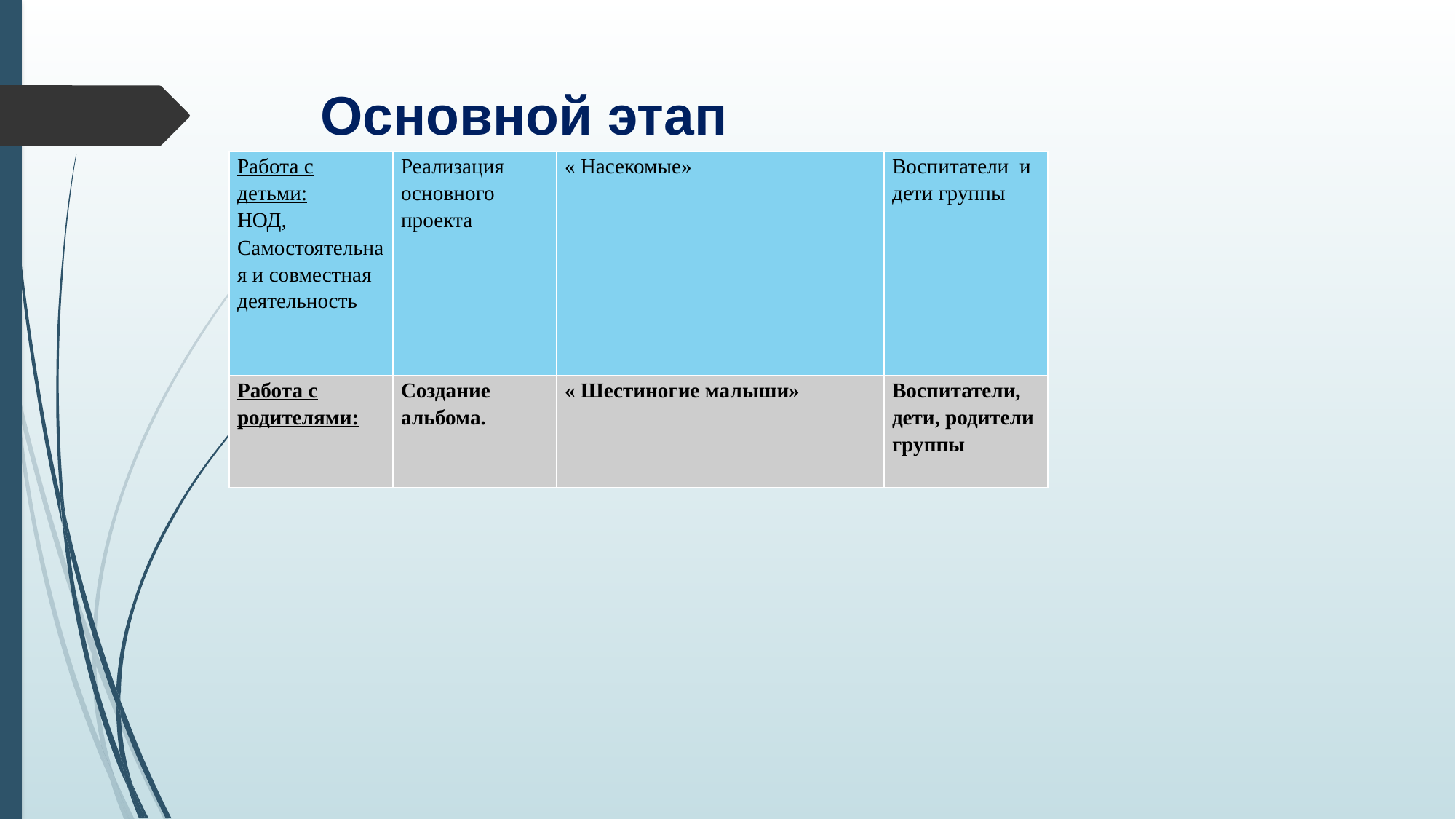

# Основной этап
| Работа с детьми: НОД, Самостоятельная и совместная деятельность | Реализация основного проекта | « Насекомые» | Воспитатели и дети группы |
| --- | --- | --- | --- |
| Работа с родителями: | Создание альбома. | « Шестиногие малыши» | Воспитатели, дети, родители группы |